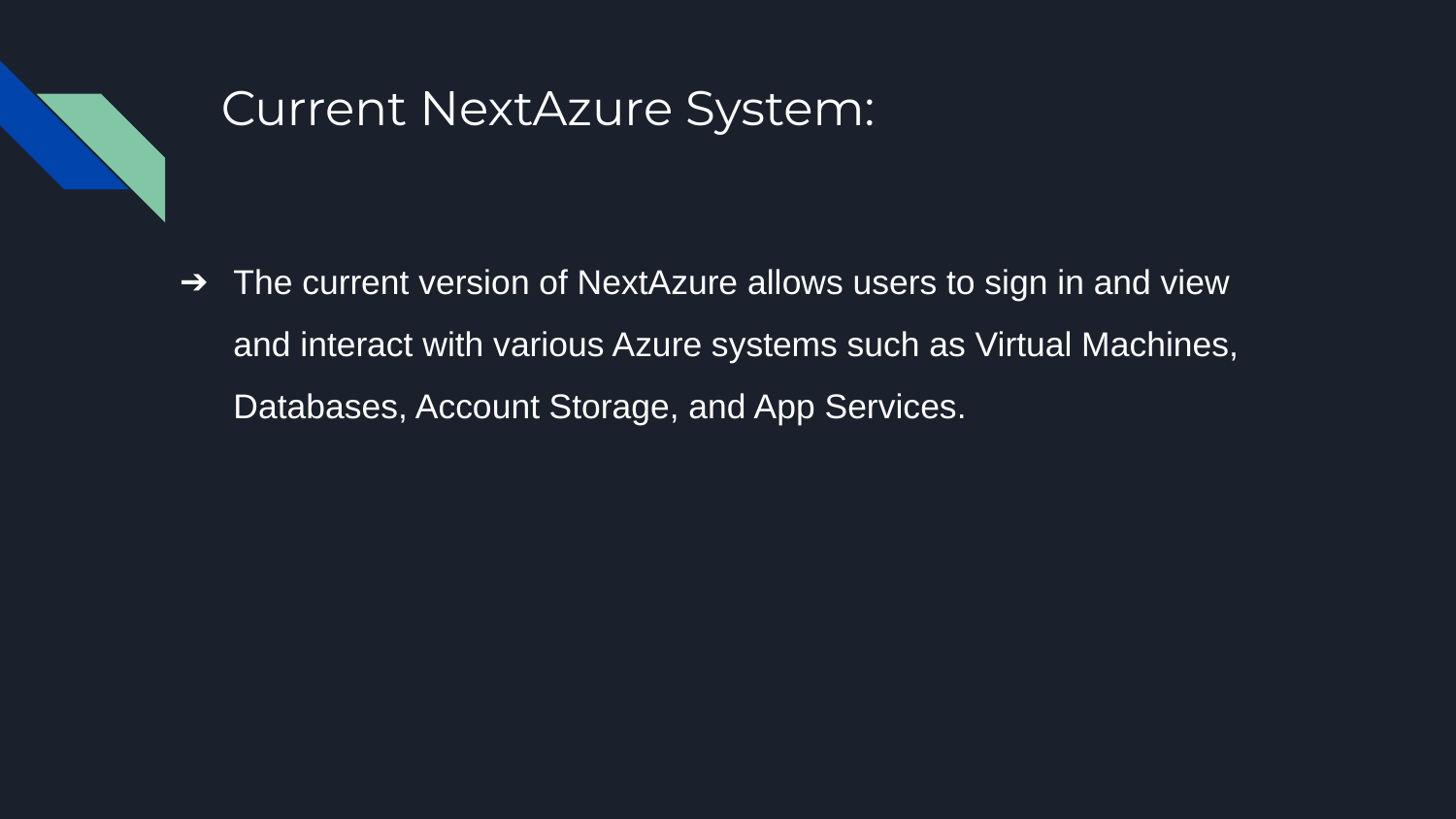

# Current NextAzure System:
The current version of NextAzure allows users to sign in and view and interact with various Azure systems such as Virtual Machines, Databases, Account Storage, and App Services.